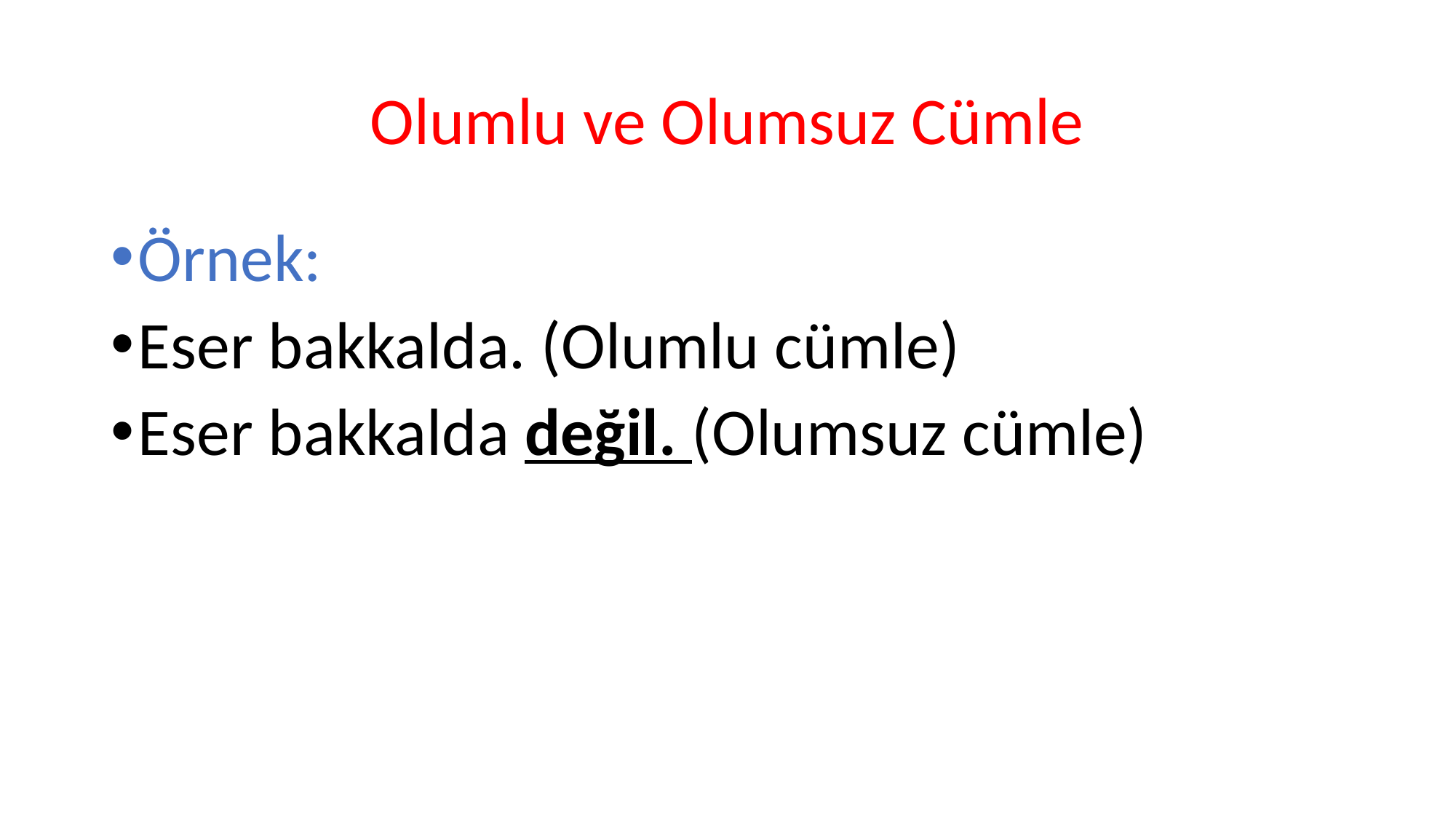

# Olumlu ve Olumsuz Cümle
Örnek:
Eser bakkalda. (Olumlu cümle)
Eser bakkalda değil. (Olumsuz cümle)